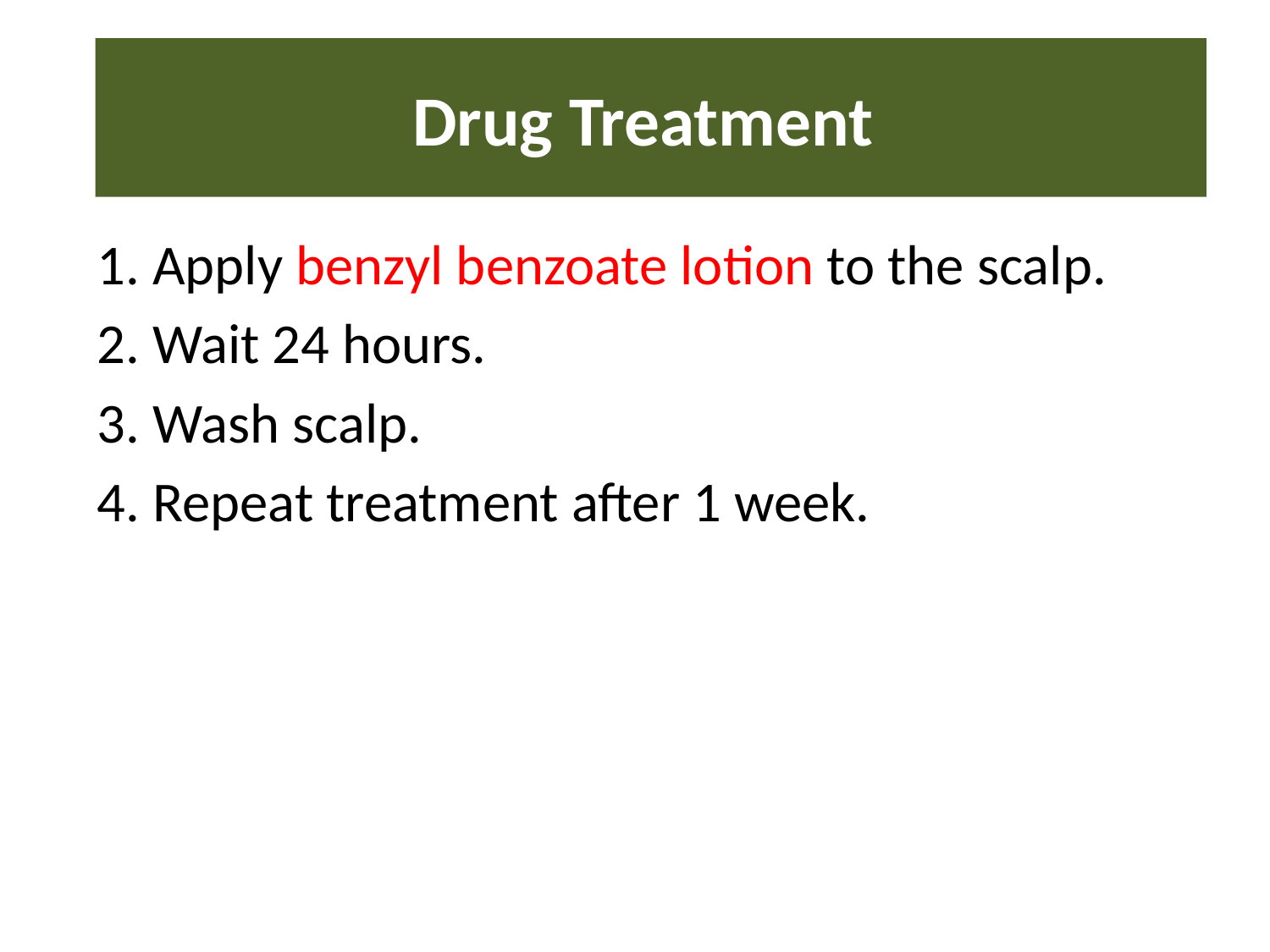

# Drug Treatment
1. Apply benzyl benzoate lotion to the scalp.
2. Wait 24 hours.
3. Wash scalp.
4. Repeat treatment after 1 week.